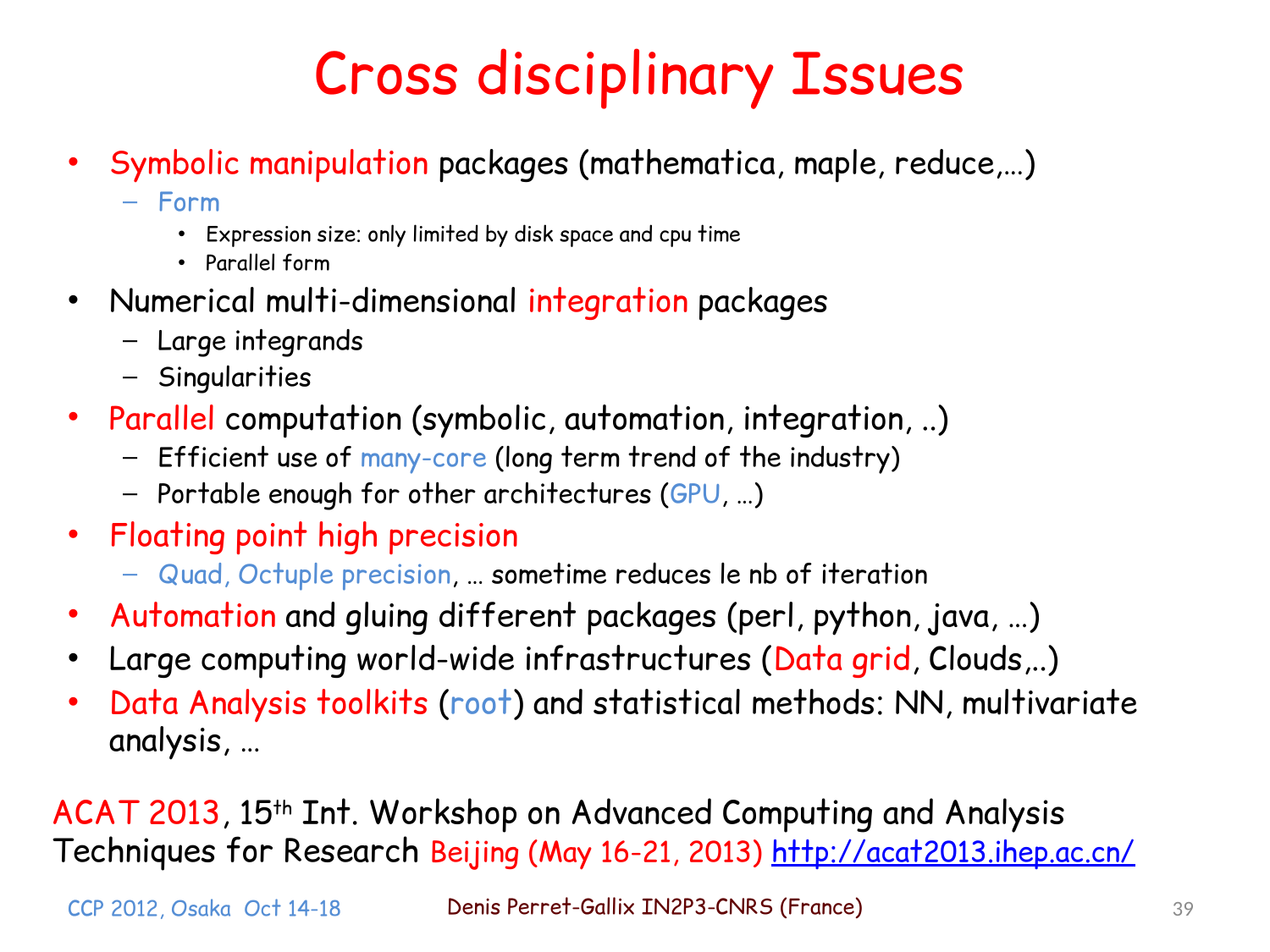

# Cross disciplinary Issues
Symbolic manipulation packages (mathematica, maple, reduce,…)
Form
Expression size: only limited by disk space and cpu time
Parallel form
Numerical multi-dimensional integration packages
Large integrands
Singularities
Parallel computation (symbolic, automation, integration, ..)
Efficient use of many-core (long term trend of the industry)
Portable enough for other architectures (GPU, …)
Floating point high precision
Quad, Octuple precision, … sometime reduces le nb of iteration
Automation and gluing different packages (perl, python, java, …)
Large computing world-wide infrastructures (Data grid, Clouds,..)
Data Analysis toolkits (root) and statistical methods: NN, multivariate analysis, …
ACAT 2013, 15th Int. Workshop on Advanced Computing and Analysis Techniques for Research Beijing (May 16-21, 2013) http://acat2013.ihep.ac.cn/
CCP 2012, Osaka  Oct 14-18
Denis Perret-Gallix IN2P3-CNRS (France)
39